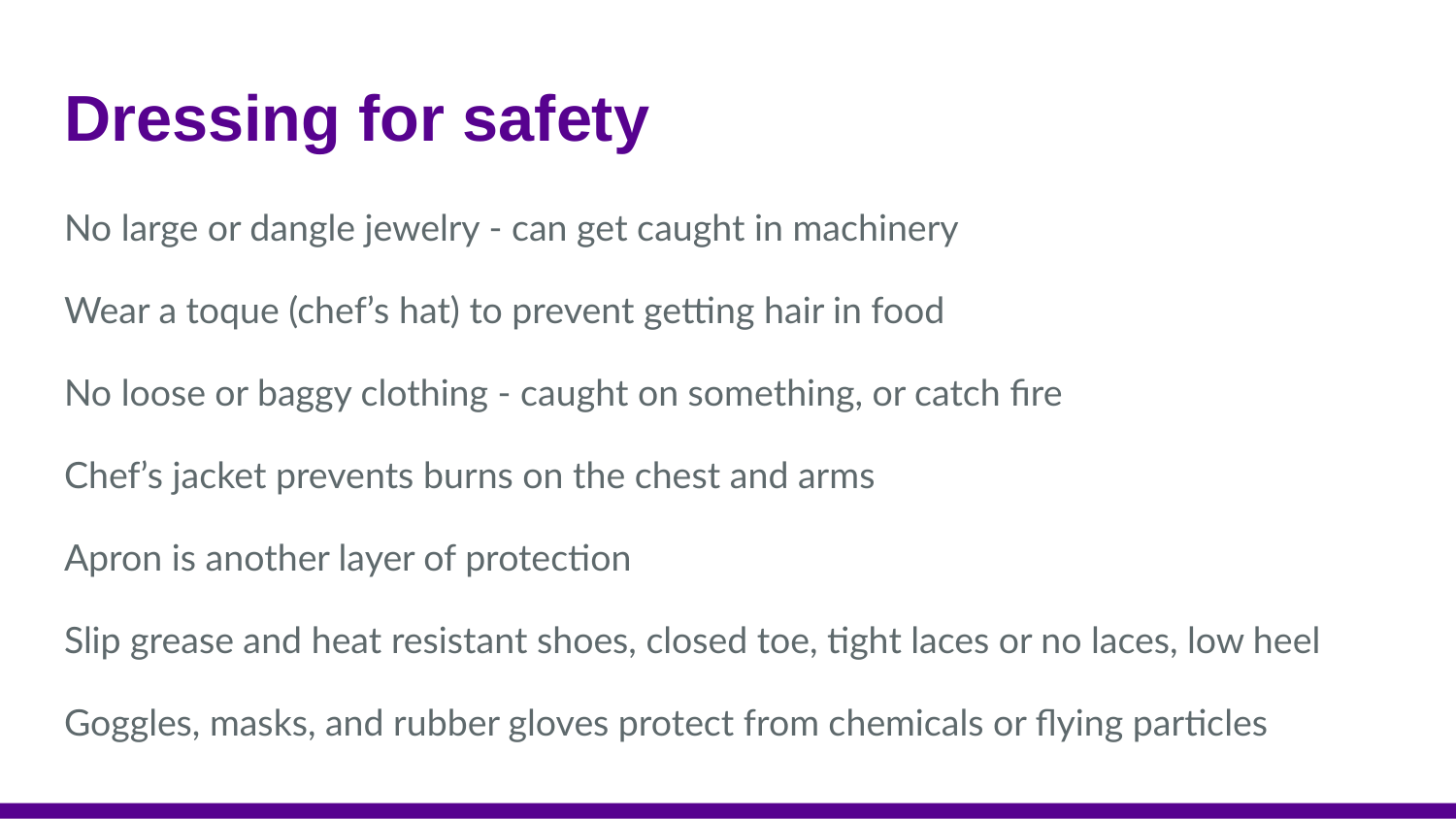

# Dressing for safety
No large or dangle jewelry - can get caught in machinery
Wear a toque (chef’s hat) to prevent getting hair in food
No loose or baggy clothing - caught on something, or catch fire
Chef’s jacket prevents burns on the chest and arms
Apron is another layer of protection
Slip grease and heat resistant shoes, closed toe, tight laces or no laces, low heel
Goggles, masks, and rubber gloves protect from chemicals or flying particles